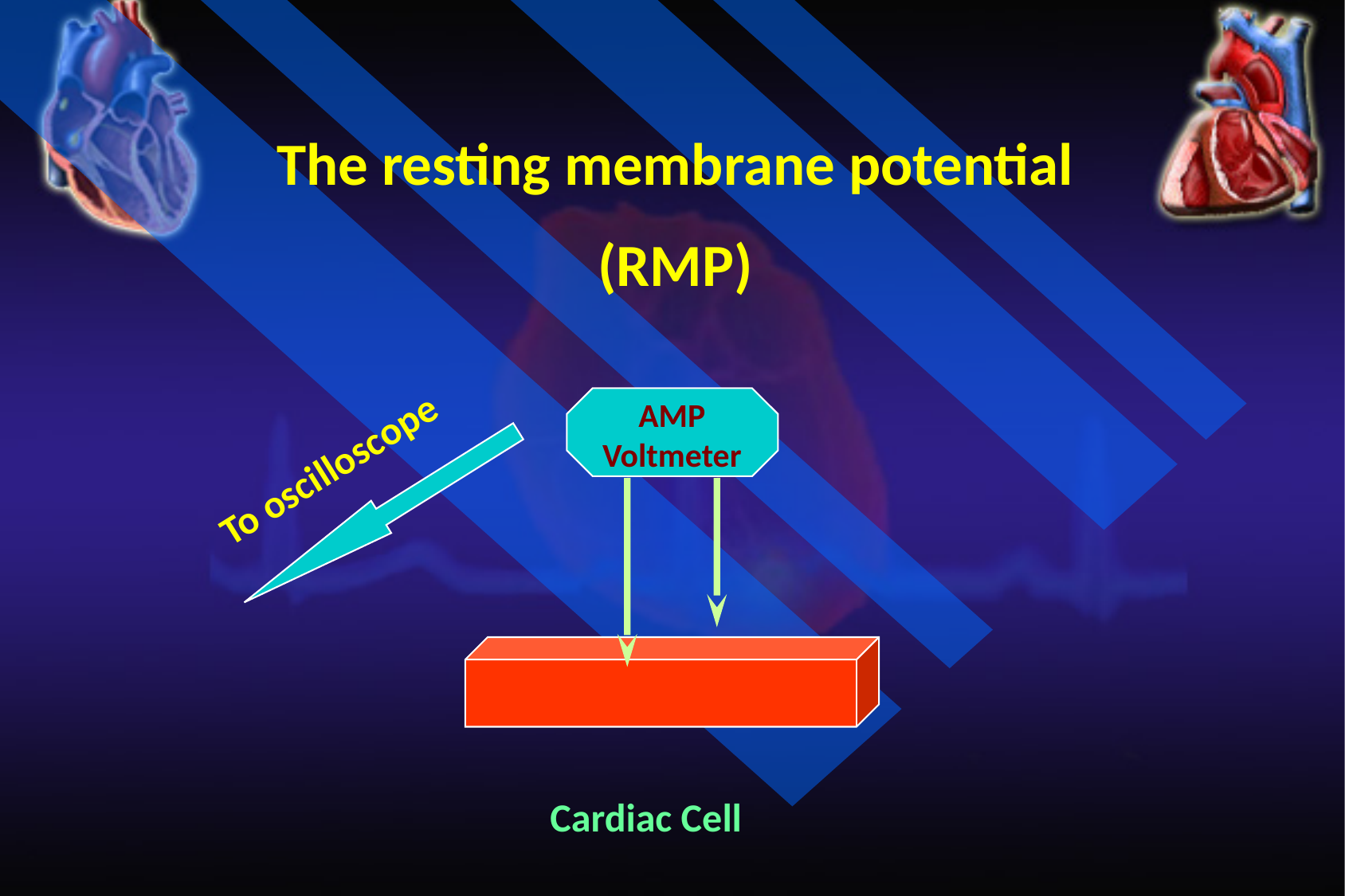

The resting membrane potential
(RMP)

AMP
Voltmeter
To oscilloscope

Cardiac Cell